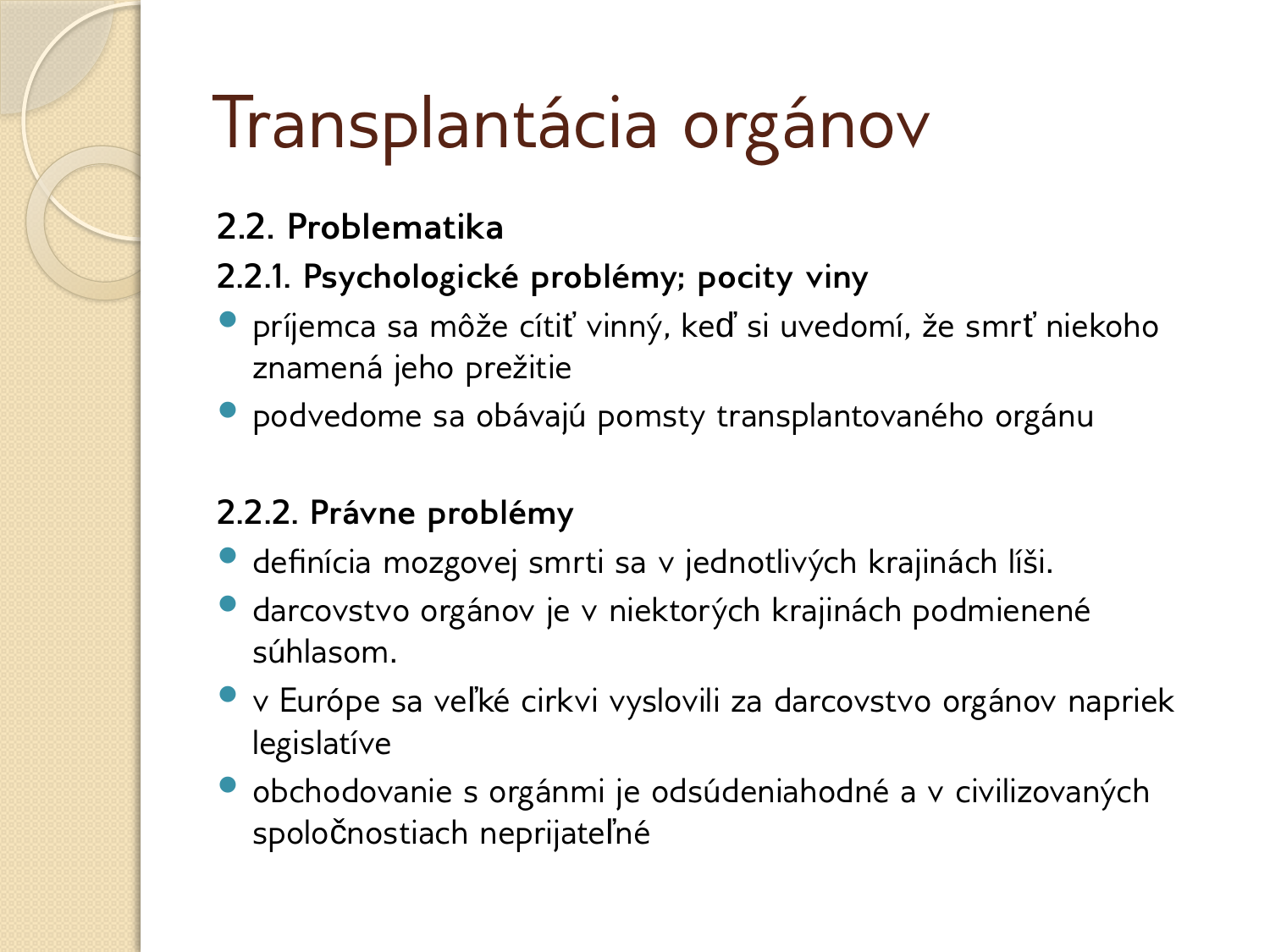

# Transplantácia orgánov
2.2. Problematika
2.2.1. Psychologické problémy; pocity viny
príjemca sa môže cítiť vinný, keď si uvedomí, že smrť niekoho znamená jeho prežitie
podvedome sa obávajú pomsty transplantovaného orgánu

2.2.2. Právne problémy
definícia mozgovej smrti sa v jednotlivých krajinách líši.
darcovstvo orgánov je v niektorých krajinách podmienené súhlasom.
v Európe sa veľké cirkvi vyslovili za darcovstvo orgánov napriek legislatíve
obchodovanie s orgánmi je odsúdeniahodné a v civilizovaných spoločnostiach neprijateľné